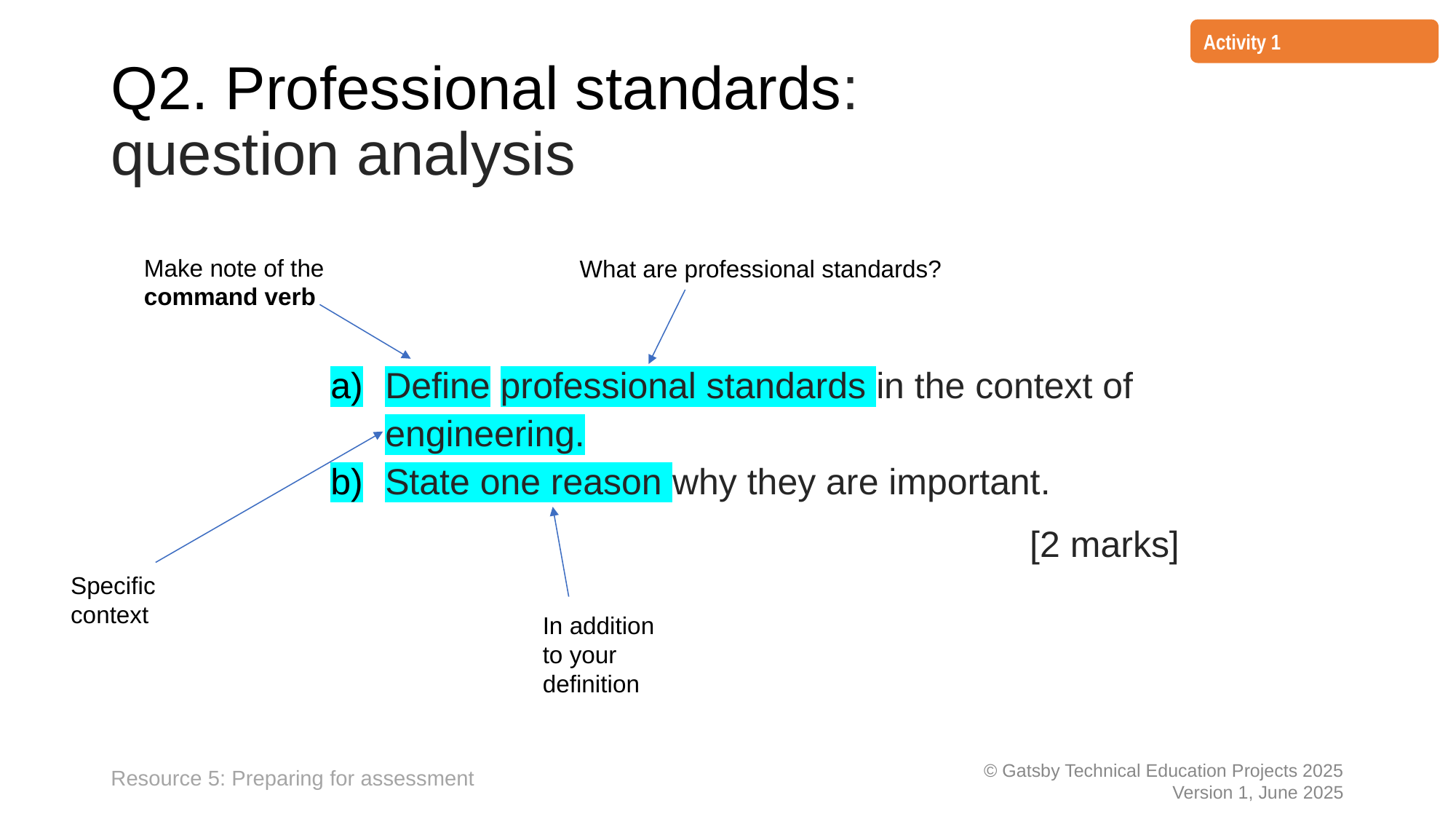

Activity 1
# Q2. Professional standards: question analysis
Make note of the
command verb
What are professional standards?
Define professional standards in the context of engineering.
State one reason why they are important.
         			[2 marks]
Specific context
In addition to your definition
Resource 5: Preparing for assessment